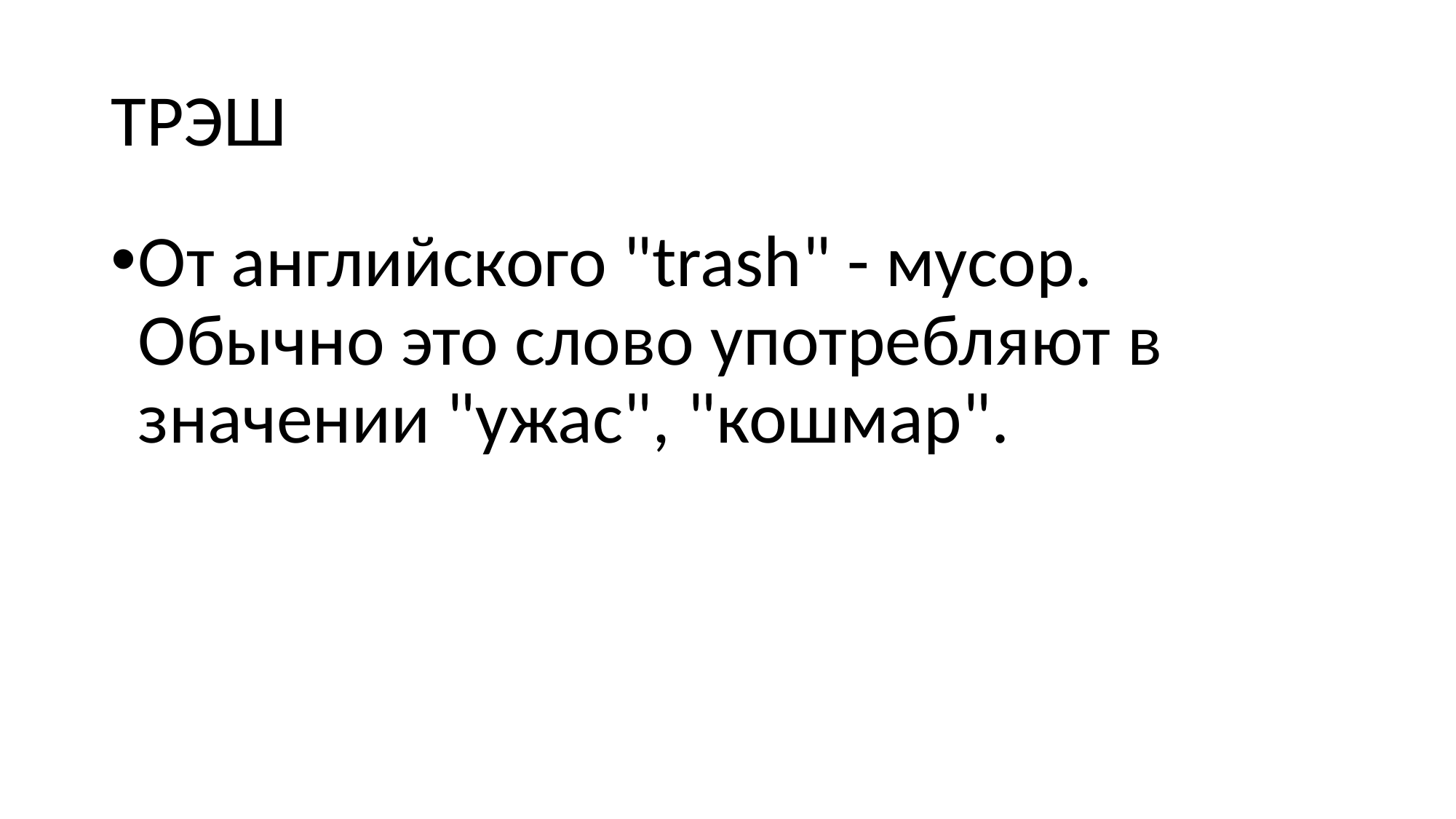

# ТРЭШ
От английского "trash" - мусор. Обычно это слово употребляют в значении "ужас", "кошмар".